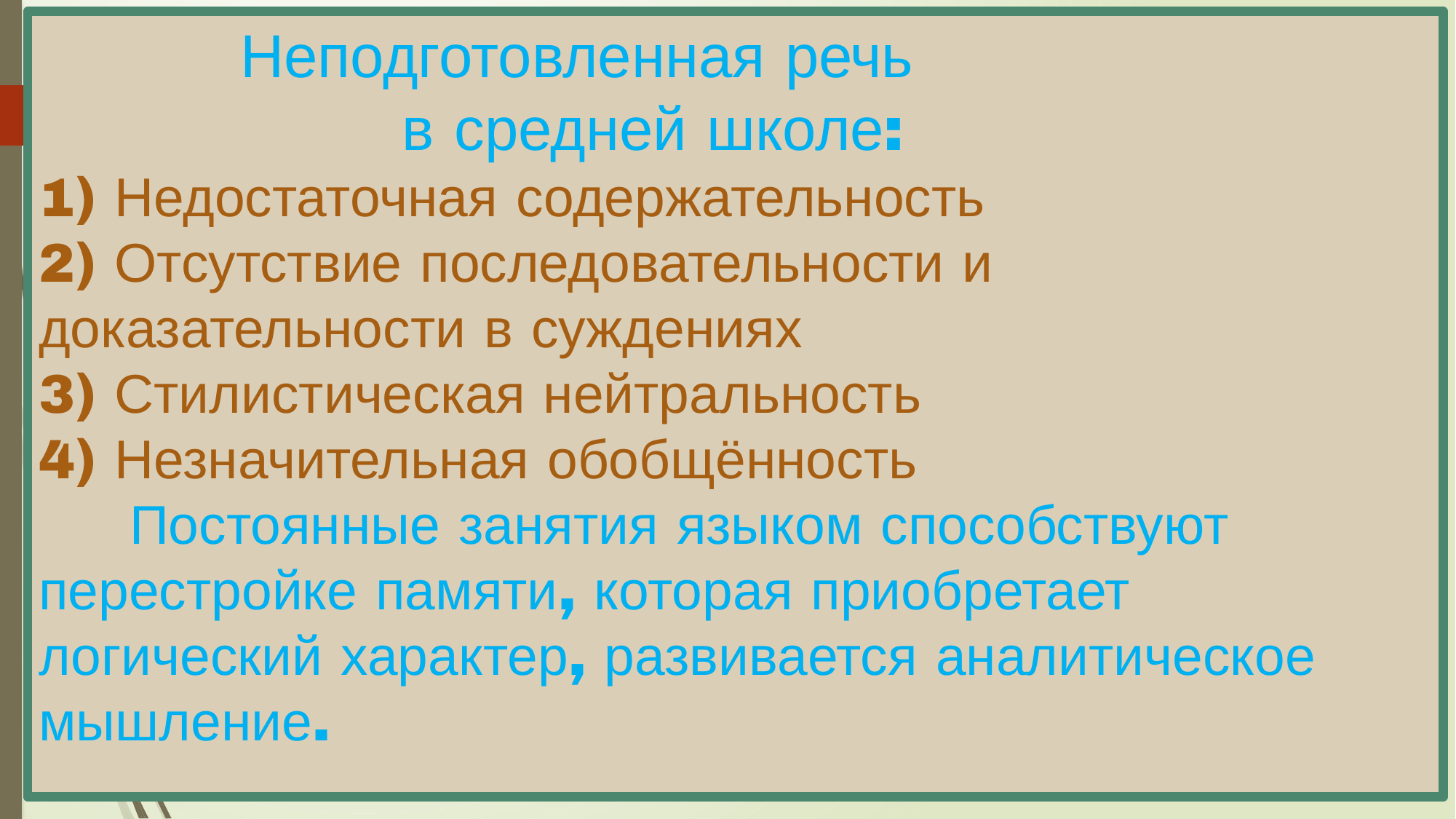

# Неподготовленная речь в средней школе: 1) Недостаточная содержательность 2) Отсутствие последовательности и доказательности в суждениях 3) Стилистическая нейтральность 4) Незначительная обобщённость Постоянные занятия языком способствуют перестройке памяти, которая приобретает логический характер, развивается аналитическое мышление.